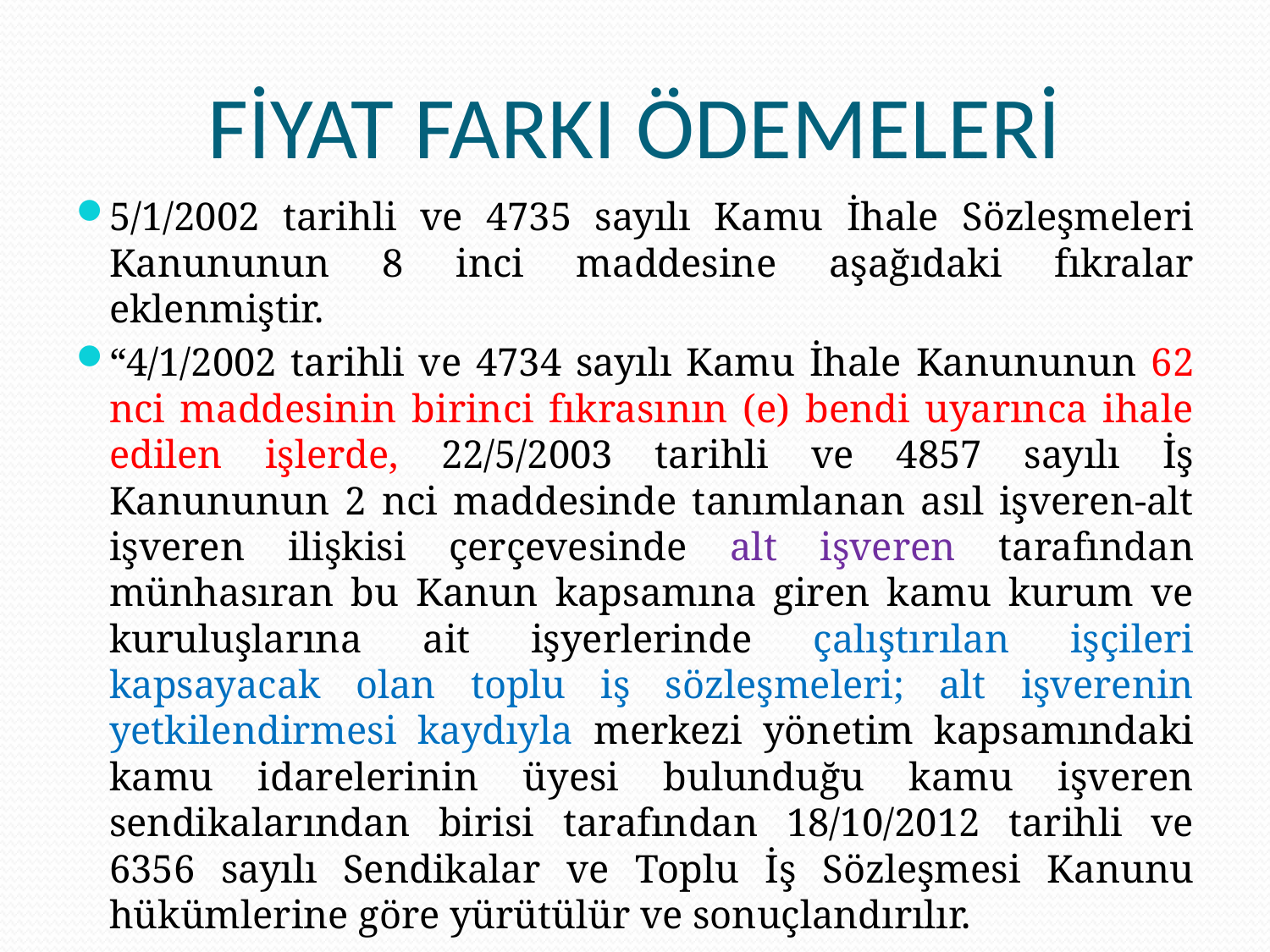

# FİYAT FARKI ÖDEMELERİ
5/1/2002 tarihli ve 4735 sayılı Kamu İhale Sözleşmeleri Kanununun 8 inci maddesine aşağıdaki fıkralar eklenmiştir.
“4/1/2002 tarihli ve 4734 sayılı Kamu İhale Kanununun 62 nci maddesinin birinci fıkrasının (e) bendi uyarınca ihale edilen işlerde, 22/5/2003 tarihli ve 4857 sayılı İş Kanununun 2 nci maddesinde tanımlanan asıl işveren-alt işveren ilişkisi çerçevesinde alt işveren tarafından münhasıran bu Kanun kapsamına giren kamu kurum ve kuruluşlarına ait işyerlerinde çalıştırılan işçileri kapsayacak olan toplu iş sözleşmeleri; alt işverenin yetkilendirmesi kaydıyla merkezi yönetim kapsamındaki kamu idarelerinin üyesi bulunduğu kamu işveren sendikalarından birisi tarafından 18/10/2012 tarihli ve 6356 sayılı Sendikalar ve Toplu İş Sözleşmesi Kanunu hükümlerine göre yürütülür ve sonuçlandırılır.